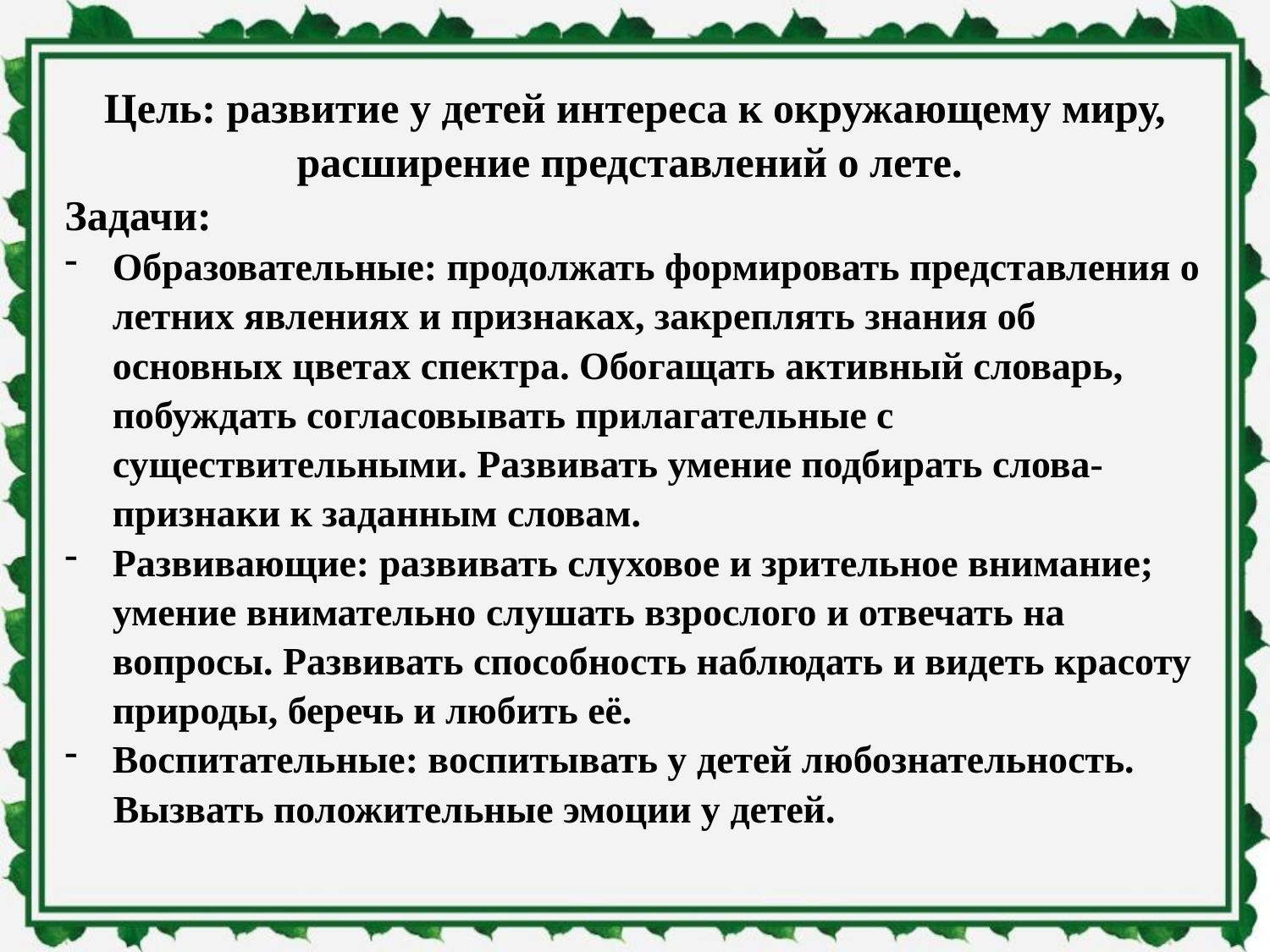

Цель: развитие у детей интереса к окружающему миру, расширение представлений о лете.
Задачи:
Образовательные: продолжать формировать представления о летних явлениях и признаках, закреплять знания об основных цветах спектра. Обогащать активный словарь, побуждать согласовывать прилагательные с существительными. Развивать умение подбирать слова-признаки к заданным словам.
Развивающие: развивать слуховое и зрительное внимание; умение внимательно слушать взрослого и отвечать на вопросы. Развивать способность наблюдать и видеть красоту природы, беречь и любить её.
Воспитательные: воспитывать у детей любознательность.
     Вызвать положительные эмоции у детей.